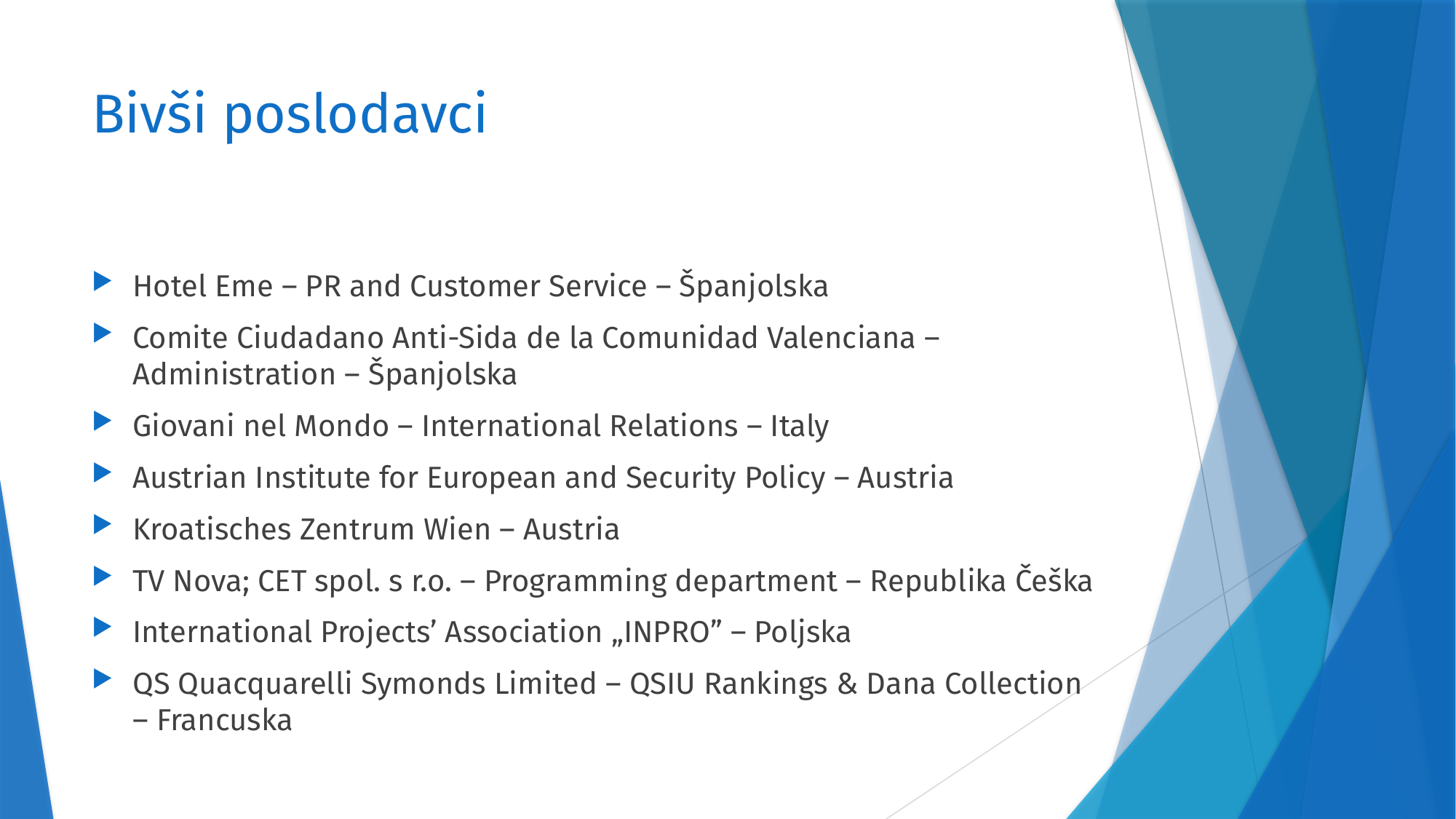

# Bivši poslodavci
Hotel Eme – PR and Customer Service – Španjolska
Comite Ciudadano Anti-Sida de la Comunidad Valenciana – Administration – Španjolska
Giovani nel Mondo – International Relations – Italy
Austrian Institute for European and Security Policy – Austria
Kroatisches Zentrum Wien – Austria
TV Nova; CET spol. s r.o. – Programming department – Republika Češka
International Projects’ Association „INPRO” – Poljska
QS Quacquarelli Symonds Limited – QSIU Rankings & Dana Collection – Francuska